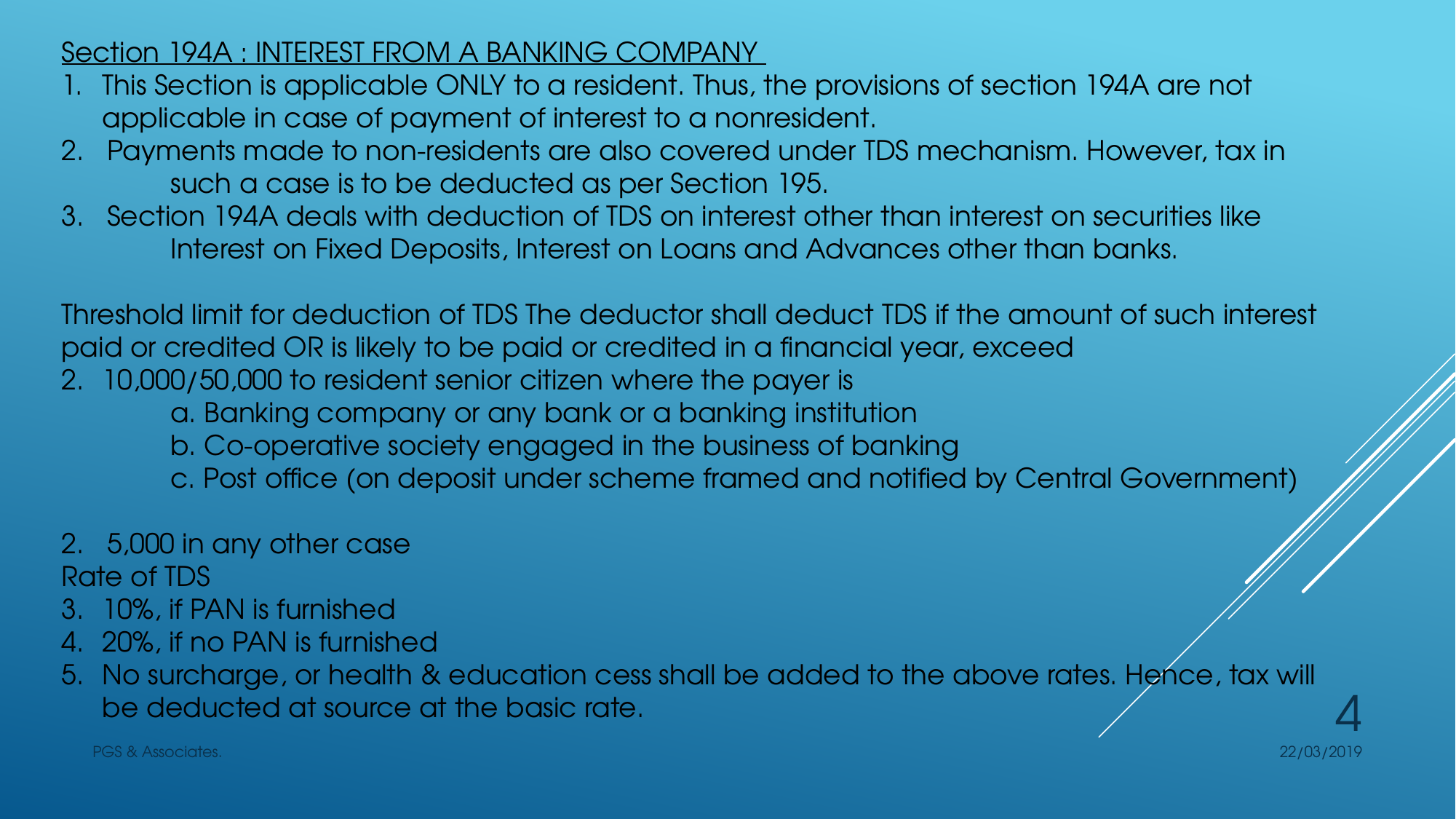

Section 194A : INTEREST FROM A BANKING COMPANY
This Section is applicable ONLY to a resident. Thus, the provisions of section 194A are not applicable in case of payment of interest to a nonresident.
2.   Payments made to non-residents are also covered under TDS mechanism. However, tax in       	such a case is to be deducted as per Section 195.
3.   Section 194A deals with deduction of TDS on interest other than interest on securities like 	Interest on Fixed Deposits, Interest on Loans and Advances other than banks.

Threshold limit for deduction of TDS The deductor shall deduct TDS if the amount of such interest paid or credited OR is likely to be paid or credited in a financial year, exceed
10,000/50,000 to resident senior citizen where the payer is
	a. Banking company or any bank or a banking institution
	b. Co-operative society engaged in the business of banking
	c. Post office (on deposit under scheme framed and notified by Central Government)

2.   5,000 in any other case
Rate of TDS
10%, if PAN is furnished
20%, if no PAN is furnished
No surcharge, or health & education cess shall be added to the above rates. Hence, tax will be deducted at source at the basic rate.

4
PGS & Associates.
22/03/2019